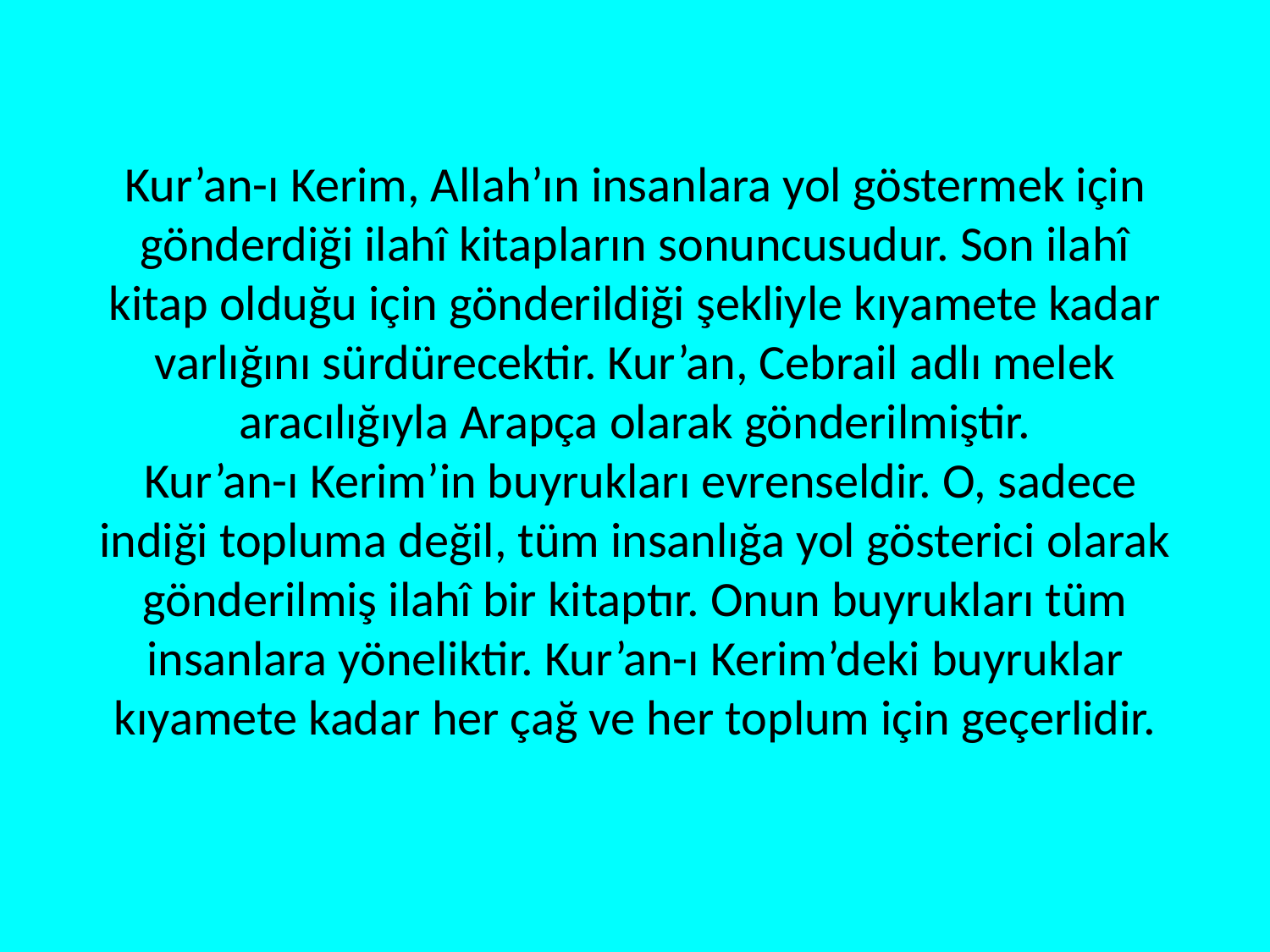

Kur’an-ı Kerim, Allah’ın insanlara yol göstermek için gönderdiği ilahî kitapların sonuncusudur. Son ilahî kitap olduğu için gönderildiği şekliyle kıyamete kadar varlığını sürdürecektir. Kur’an, Cebrail adlı melek aracılığıyla Arapça olarak gönderilmiştir.
 Kur’an-ı Kerim’in buyrukları evrenseldir. O, sadece indiği topluma değil, tüm insanlığa yol gösterici olarak gönderilmiş ilahî bir kitaptır. Onun buyrukları tüm insanlara yöneliktir. Kur’an-ı Kerim’deki buyruklar kıyamete kadar her çağ ve her toplum için geçerlidir.